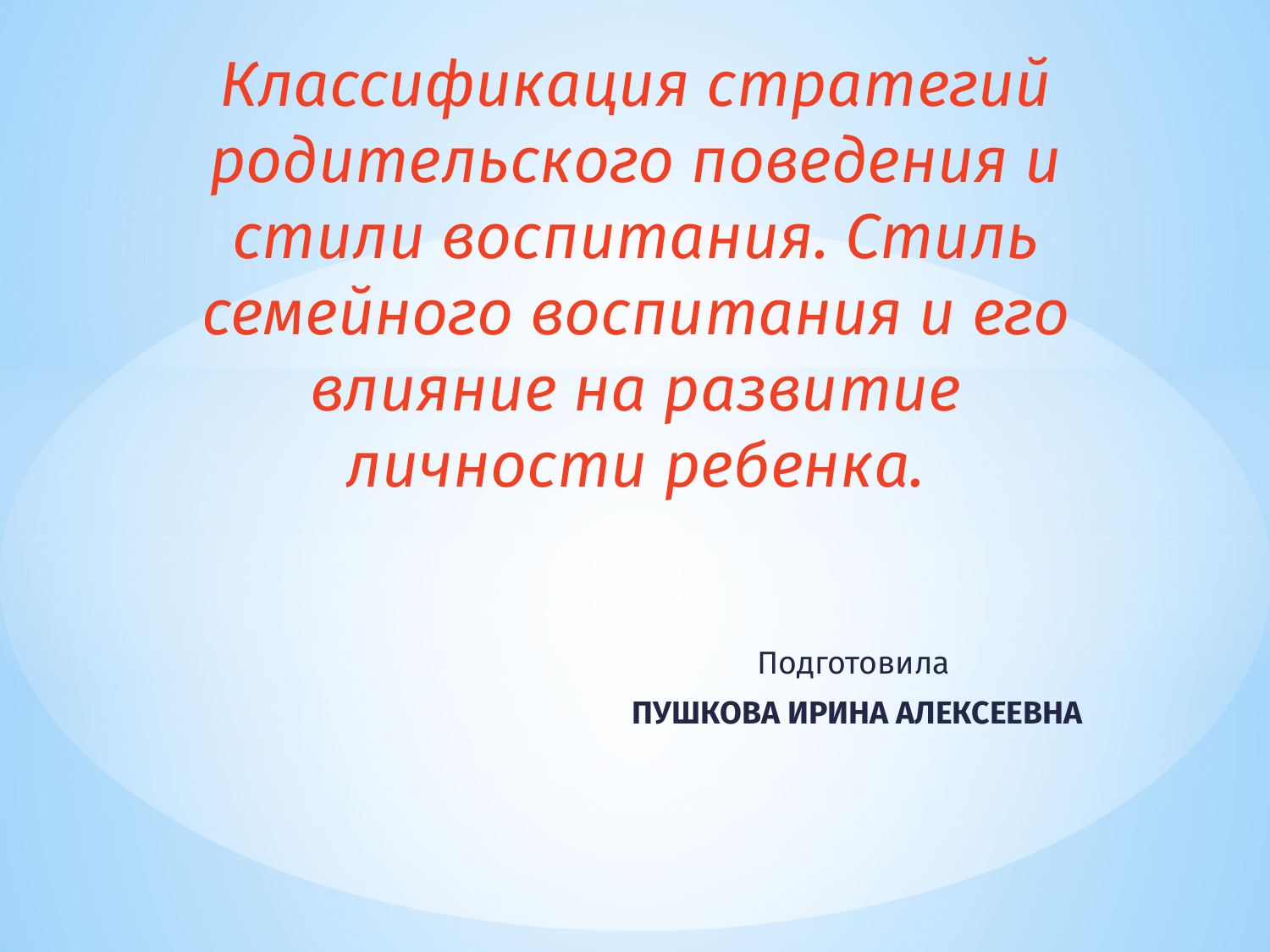

# Классификация стратегий родительского поведения и стили воспитания. Стиль семейного воспитания и его влияние на развитие личности ребенка.
Подготовила
 ПУШКОВА ИРИНА АЛЕКСЕЕВНА